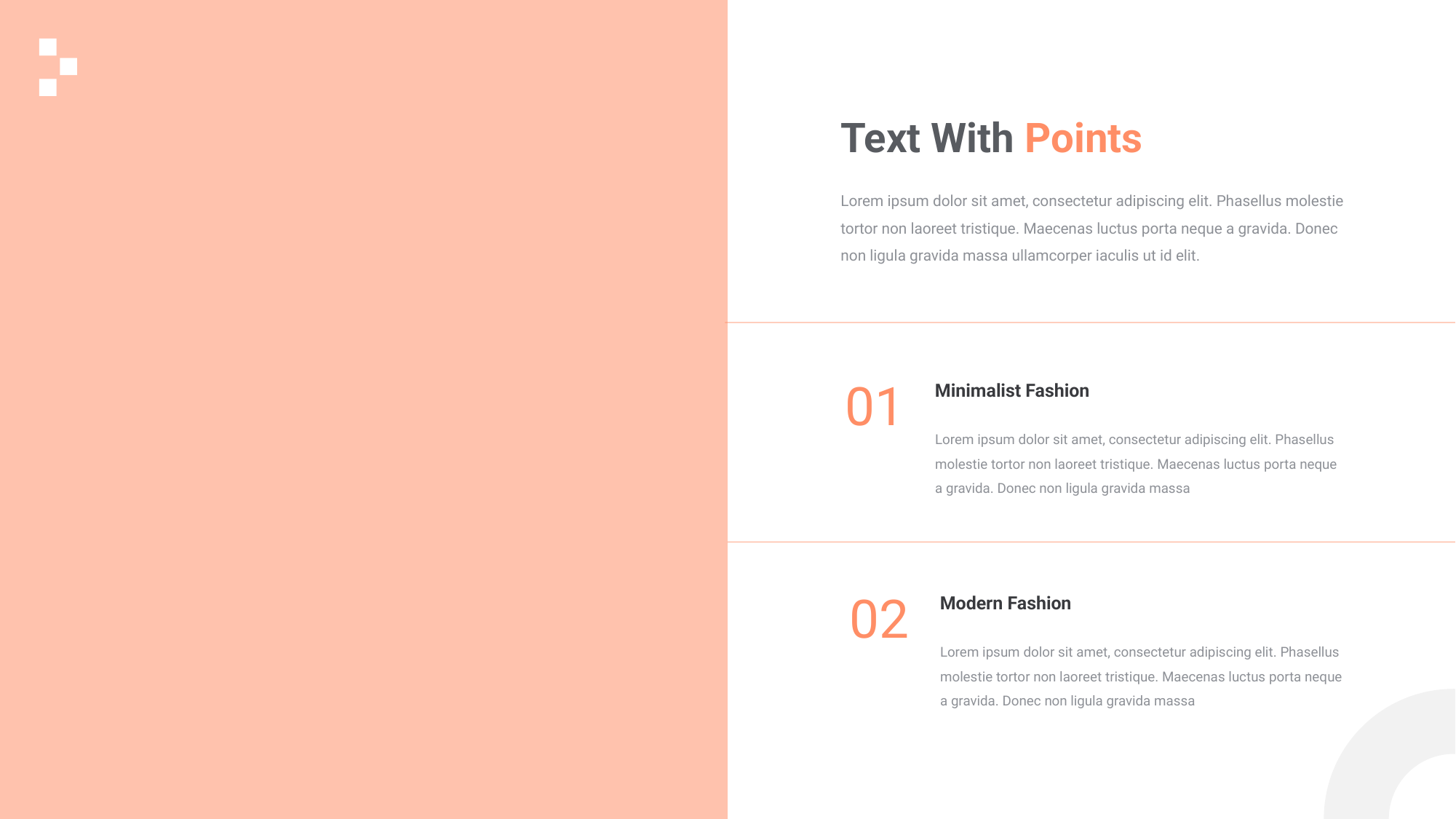

Text With Points

Lorem ipsum dolor sit amet, consectetur adipiscing elit. Phasellus molestie tortor non laoreet tristique. Maecenas luctus porta neque a gravida. Donec non ligula gravida massa ullamcorper iaculis ut id elit.
01
Minimalist Fashion
Lorem ipsum dolor sit amet, consectetur adipiscing elit. Phasellus molestie tortor non laoreet tristique. Maecenas luctus porta neque a gravida. Donec non ligula gravida massa
02
Modern Fashion
Lorem ipsum dolor sit amet, consectetur adipiscing elit. Phasellus molestie tortor non laoreet tristique. Maecenas luctus porta neque a gravida. Donec non ligula gravida massa